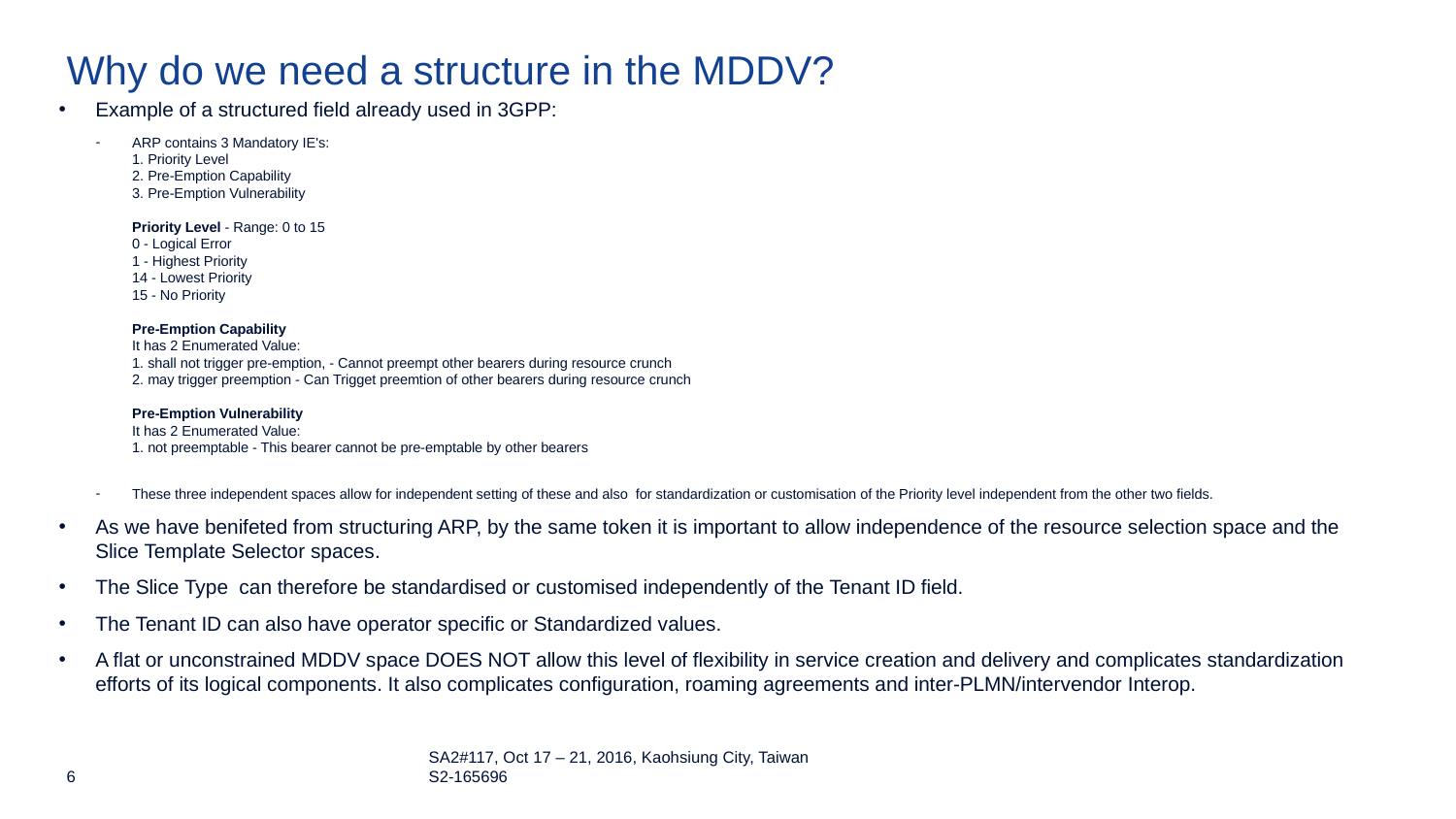

# Why do we need a structure in the MDDV?
Example of a structured field already used in 3GPP:
ARP contains 3 Mandatory IE's:
1. Priority Level
2. Pre-Emption Capability
3. Pre-Emption Vulnerability
Priority Level - Range: 0 to 15
0 - Logical Error
1 - Highest Priority
14 - Lowest Priority
15 - No Priority
Pre-Emption Capability
It has 2 Enumerated Value:
1. shall not trigger pre-emption, - Cannot preempt other bearers during resource crunch
2. may trigger preemption - Can Trigget preemtion of other bearers during resource crunch
Pre-Emption Vulnerability
It has 2 Enumerated Value:
1. not preemptable - This bearer cannot be pre-emptable by other bearers
These three independent spaces allow for independent setting of these and also  for standardization or customisation of the Priority level independent from the other two fields.
As we have benifeted from structuring ARP, by the same token it is important to allow independence of the resource selection space and the Slice Template Selector spaces.
The Slice Type  can therefore be standardised or customised independently of the Tenant ID field.
The Tenant ID can also have operator specific or Standardized values.
A flat or unconstrained MDDV space DOES NOT allow this level of flexibility in service creation and delivery and complicates standardization efforts of its logical components. It also complicates configuration, roaming agreements and inter-PLMN/intervendor Interop.

SA2#117, Oct 17 – 21, 2016, Kaohsiung City, Taiwan    S2-165696